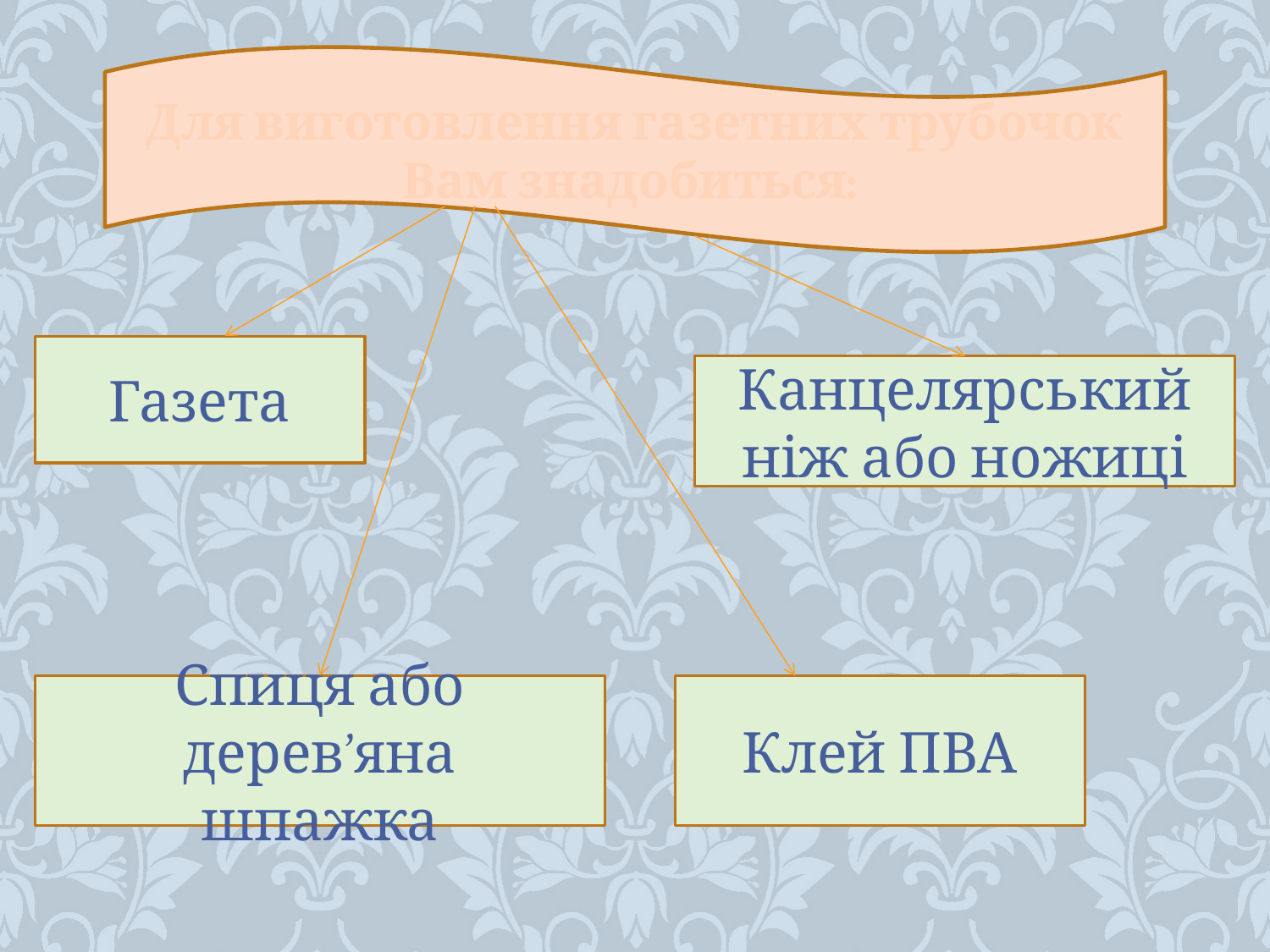

Для виготовлення газетних трубочок Вам знадобиться:
Газета
Канцелярський ніж або ножиці
Спиця або дерев’яна
шпажка
Клей ПВА